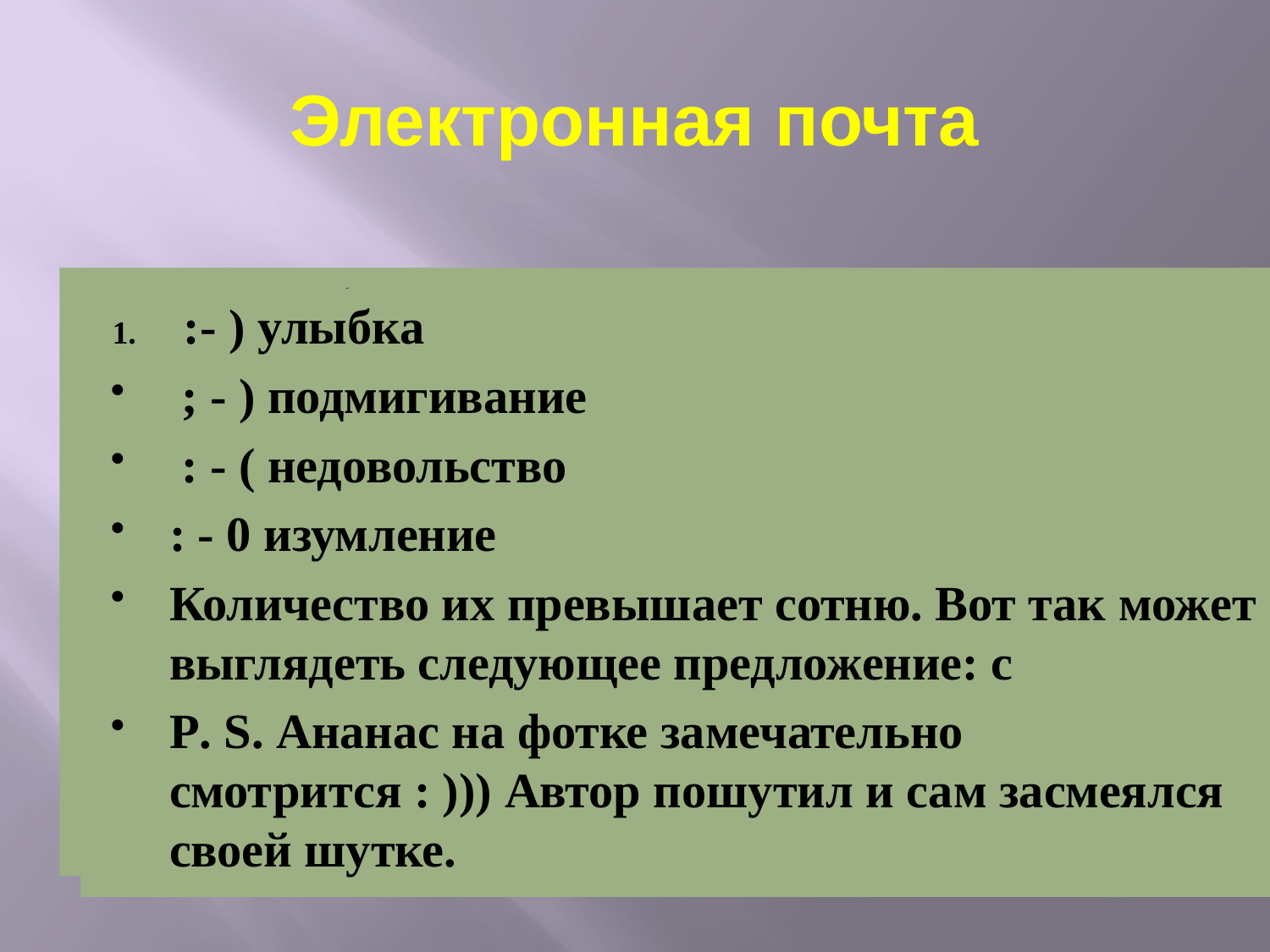

# Электронная почта
:- ) улыбка
 ; - ) подмигивание
 : - ( недовольство
: - 0 изумление
Количество их превышает сотню. Вот так может выглядеть следующее предложение: с
P. S. Aнанас на фотке замечательно смотрится : ))) Автор пошутил и сам засмеялся своей шутке.

:- ) улыбка
 ; - ) подмигивание
 : - ( недовольство
: - 0 изумление
Количество их превышает сотню. Вот так может выглядеть следующее предложение: с
P. S. Aнанас на фотке замечательно смотрится : ))) Автор пошутил и сам засмеялся своей шутке.

:- ) улыбка
 ; - ) подмигивание
 : - ( недовольство
: - 0 изумление
Количество их превышает сотню. Вот так может выглядеть следующее предложение: с
P. S. Aнанас на фотке замечательно смотрится : ))) Автор пошутил и сам засмеялся своей шутке.